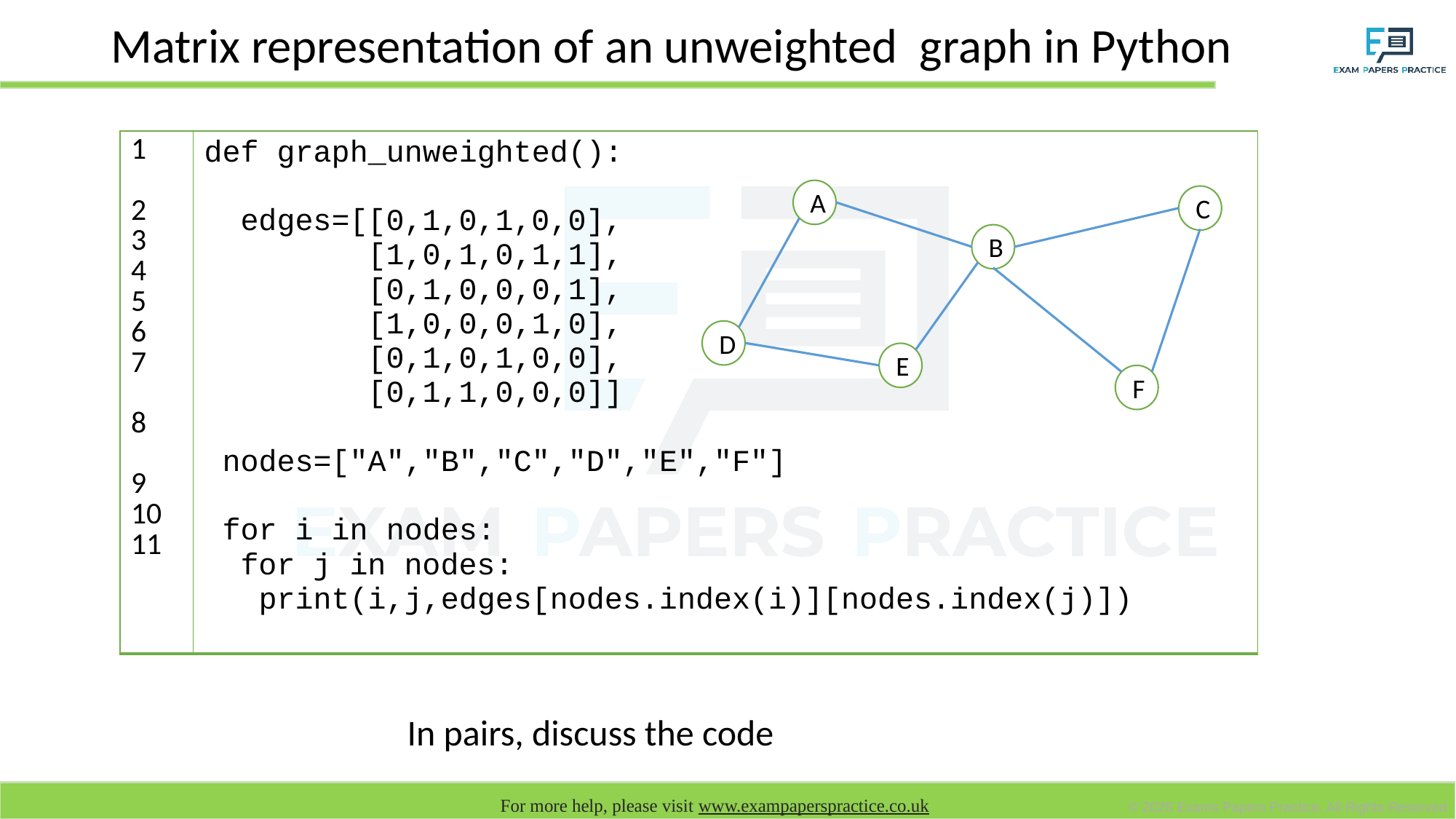

# Matrix representation of an unweighted  graph in Python
| 1 2 3 4 5 6 7 8 9 10 11 | def graph\_unweighted(): edges=[[0,1,0,1,0,0], [1,0,1,0,1,1], [0,1,0,0,0,1], [1,0,0,0,1,0], [0,1,0,1,0,0], [0,1,1,0,0,0]] nodes=["A","B","C","D","E","F"] for i in nodes: for j in nodes: print(i,j,edges[nodes.index(i)][nodes.index(j)]) |
| --- | --- |
A
C
B
D
E
F
In pairs, discuss the code